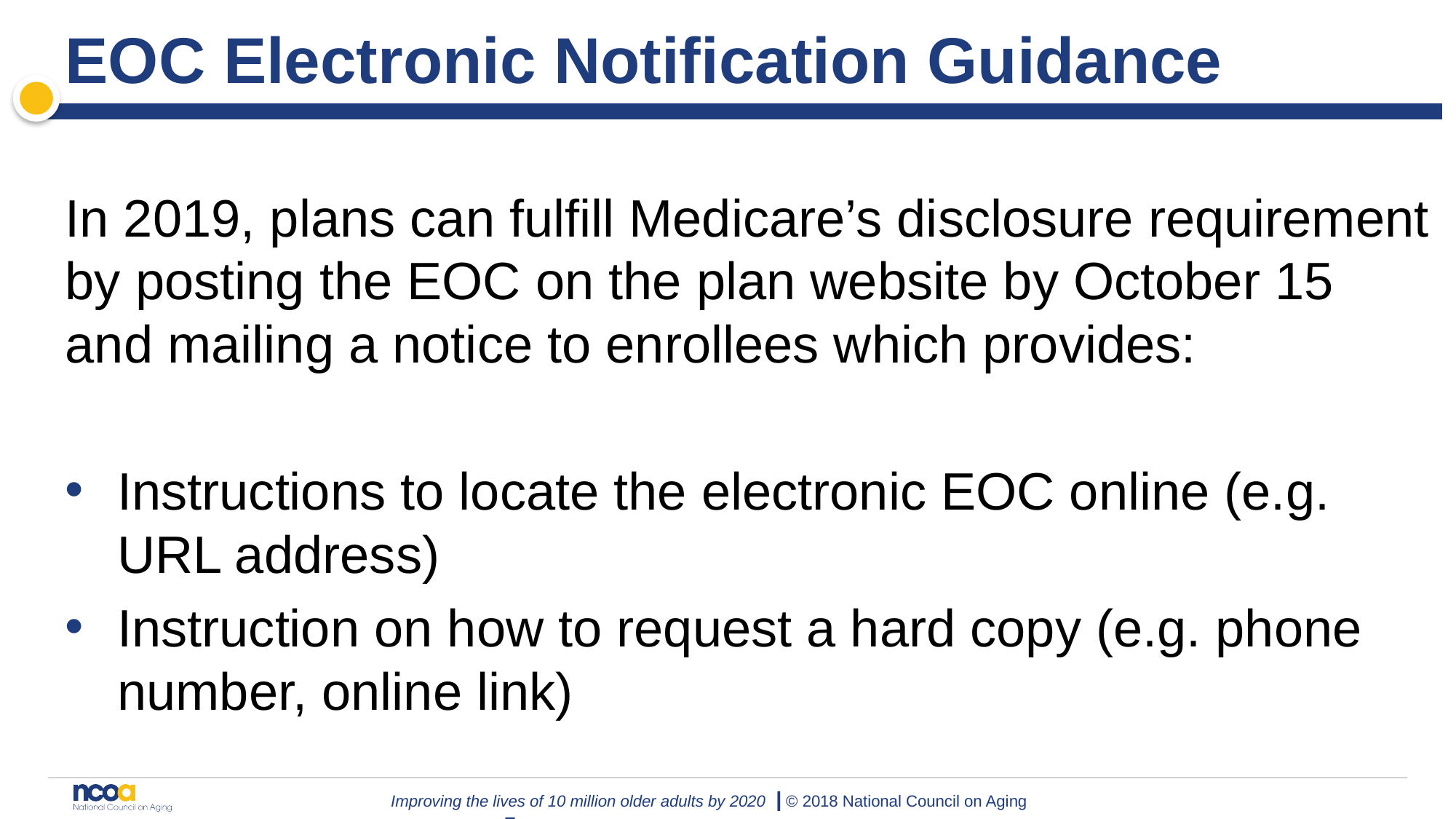

# EOC Electronic Notification Guidance

In 2019, plans can fulfill Medicare’s disclosure requirement by posting the EOC on the plan website by October 15 and mailing a notice to enrollees which provides:

Instructions to locate the electronic EOC online (e.g. URL address)
Instruction on how to request a hard copy (e.g. phone number, online link)